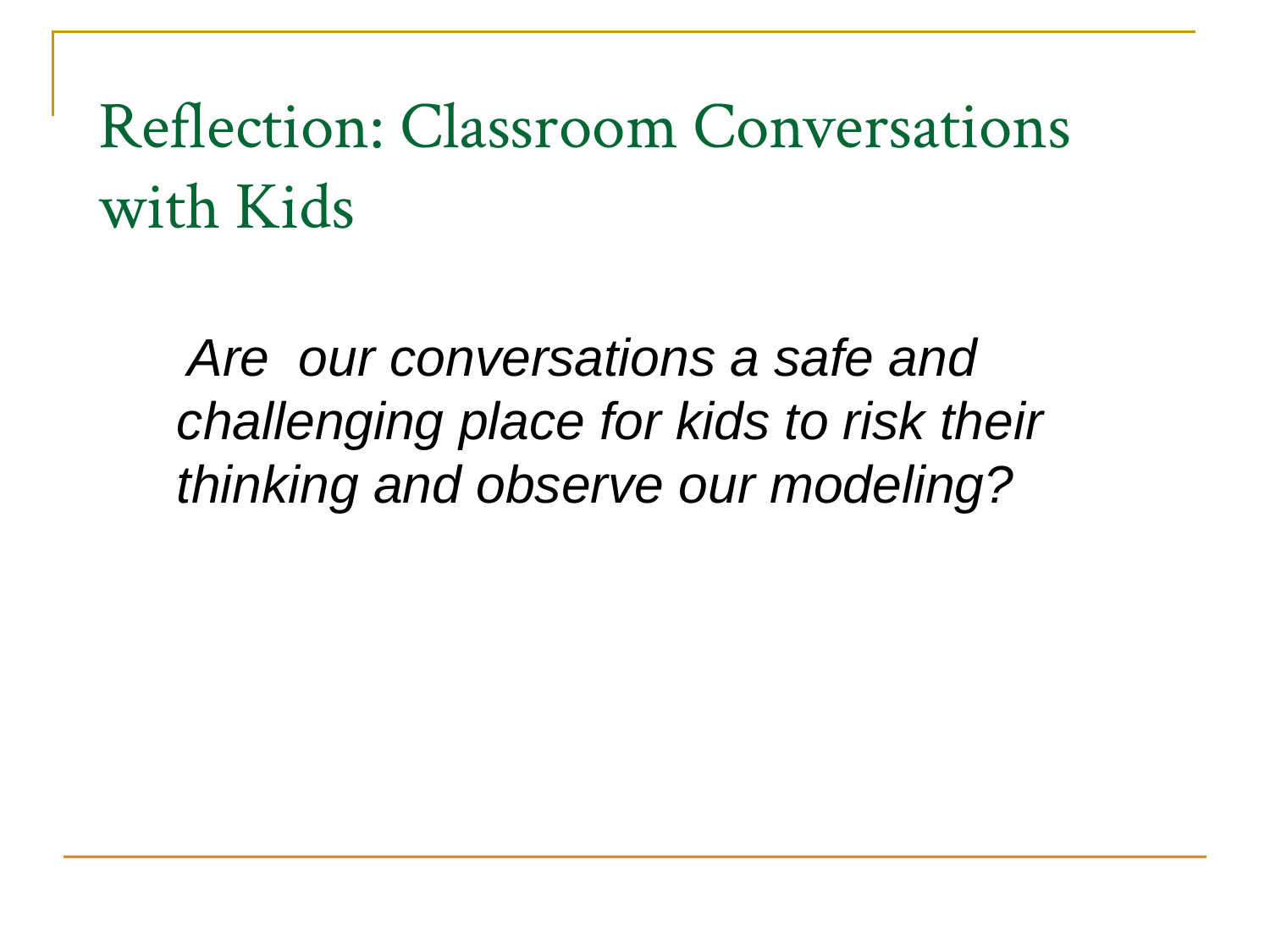

# Reflection: Classroom Conversations with Kids
    Are  our conversations a safe and  challenging place for kids to risk their thinking and observe our modeling?